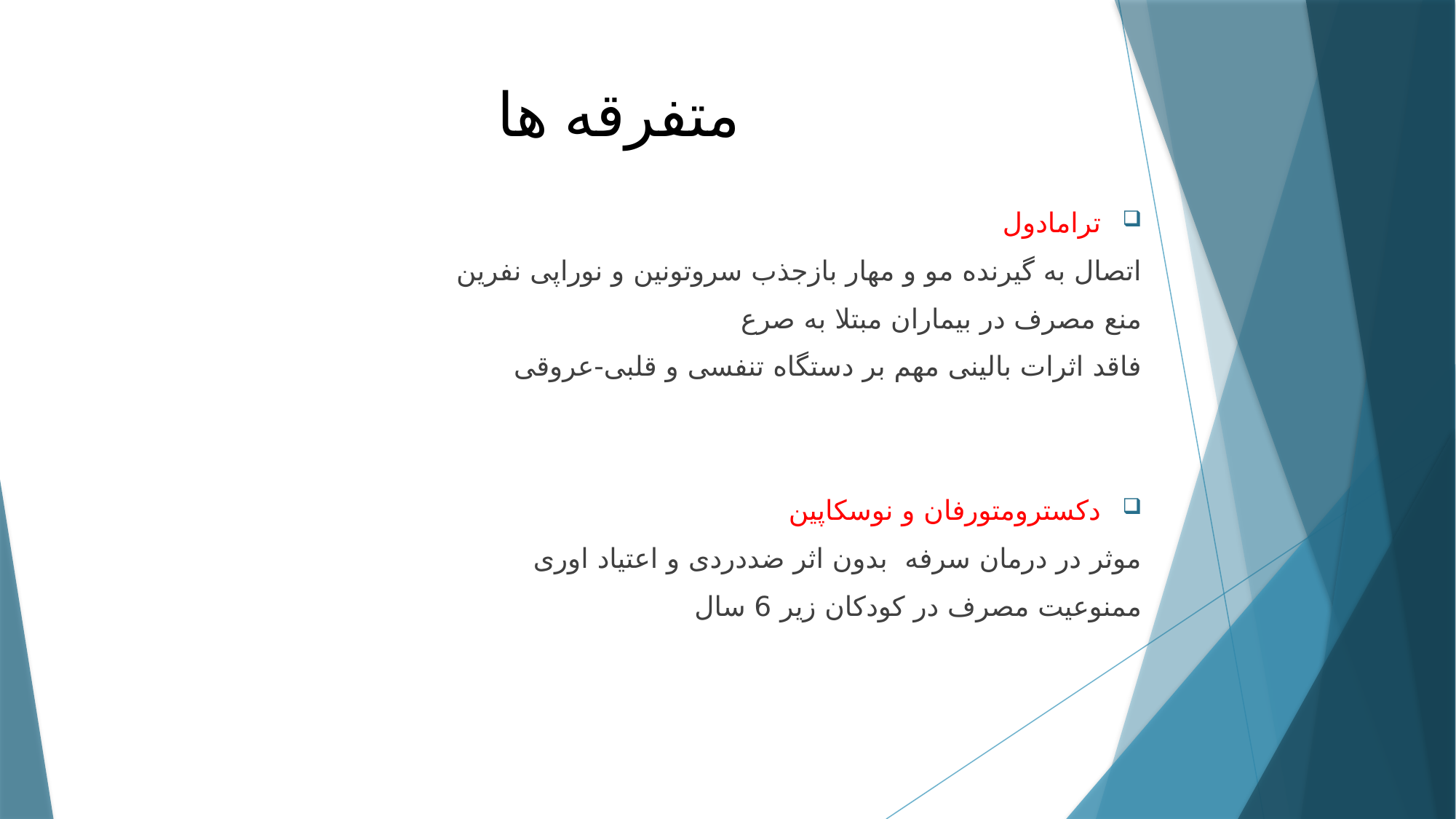

متفرقه ها
ترامادول
اتصال به گیرنده مو و مهار بازجذب سروتونین و نوراپی نفرین
منع مصرف در بیماران مبتلا به صرع
فاقد اثرات بالینی مهم بر دستگاه تنفسی و قلبی-عروقی

دکسترومتورفان و نوسکاپین
موثر در درمان سرفه  بدون اثر ضددردی و اعتیاد اوری
ممنوعیت مصرف در کودکان زیر 6 سال